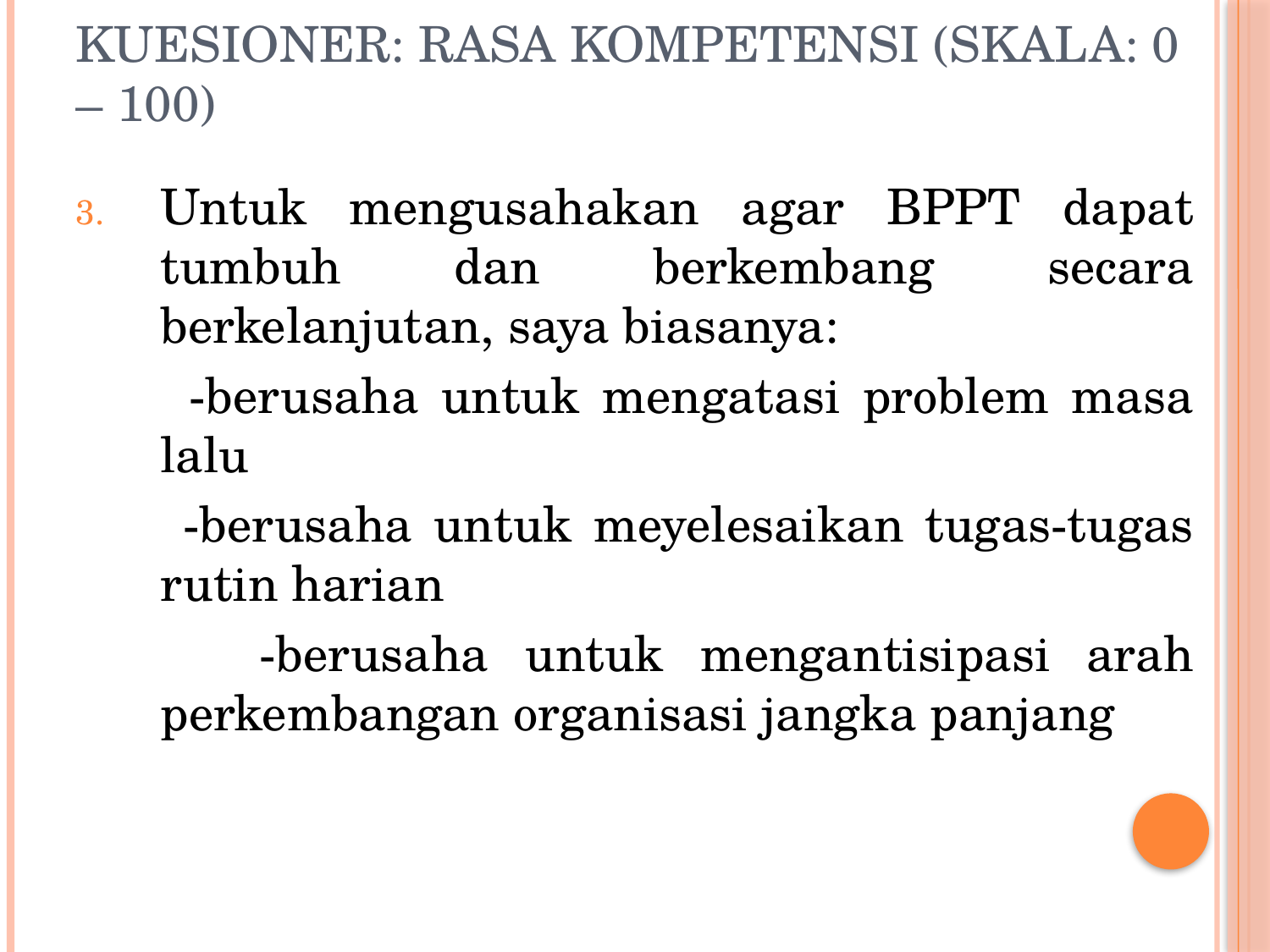

# Kuesioner: Rasa Kompetensi (Skala: 0 – 100)
Untuk mengusahakan agar BPPT dapat tumbuh dan berkembang secara berkelanjutan, saya biasanya:
     -berusaha untuk mengatasi problem masa lalu
     -berusaha untuk meyelesaikan tugas-tugas rutin harian
     -berusaha untuk mengantisipasi arah perkembangan organisasi jangka panjang